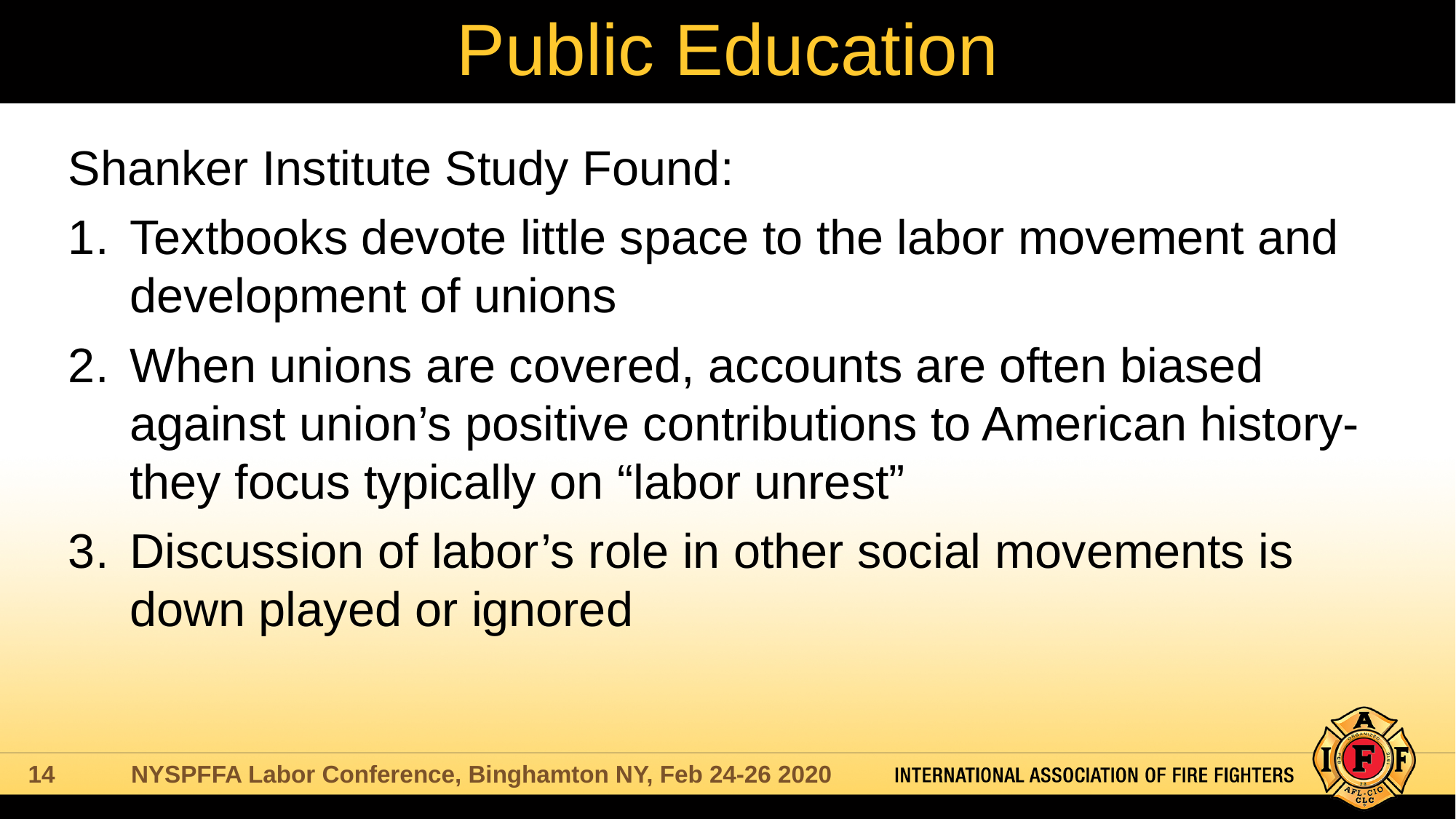

# Public Education
Shanker Institute Study Found:
Textbooks devote little space to the labor movement and development of unions
When unions are covered, accounts are often biased against union’s positive contributions to American history- they focus typically on “labor unrest”
Discussion of labor’s role in other social movements is down played or ignored
NYSPFFA Labor Conference, Binghamton NY, Feb 24-26 2020